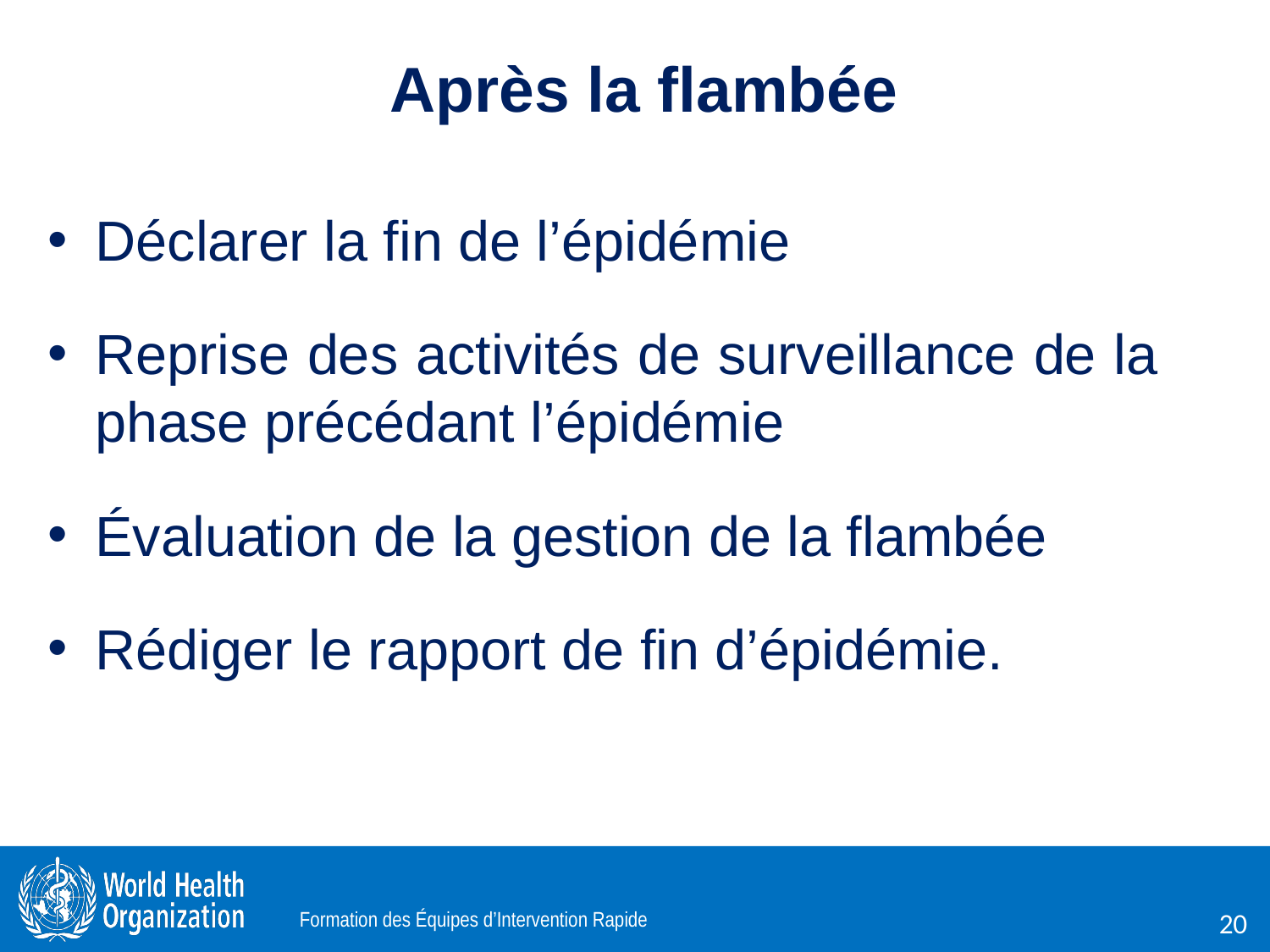

# Après la flambée
Déclarer la fin de l’épidémie

Reprise des activités de surveillance de la phase précédant l’épidémie

Évaluation de la gestion de la flambée

Rédiger le rapport de fin d’épidémie.